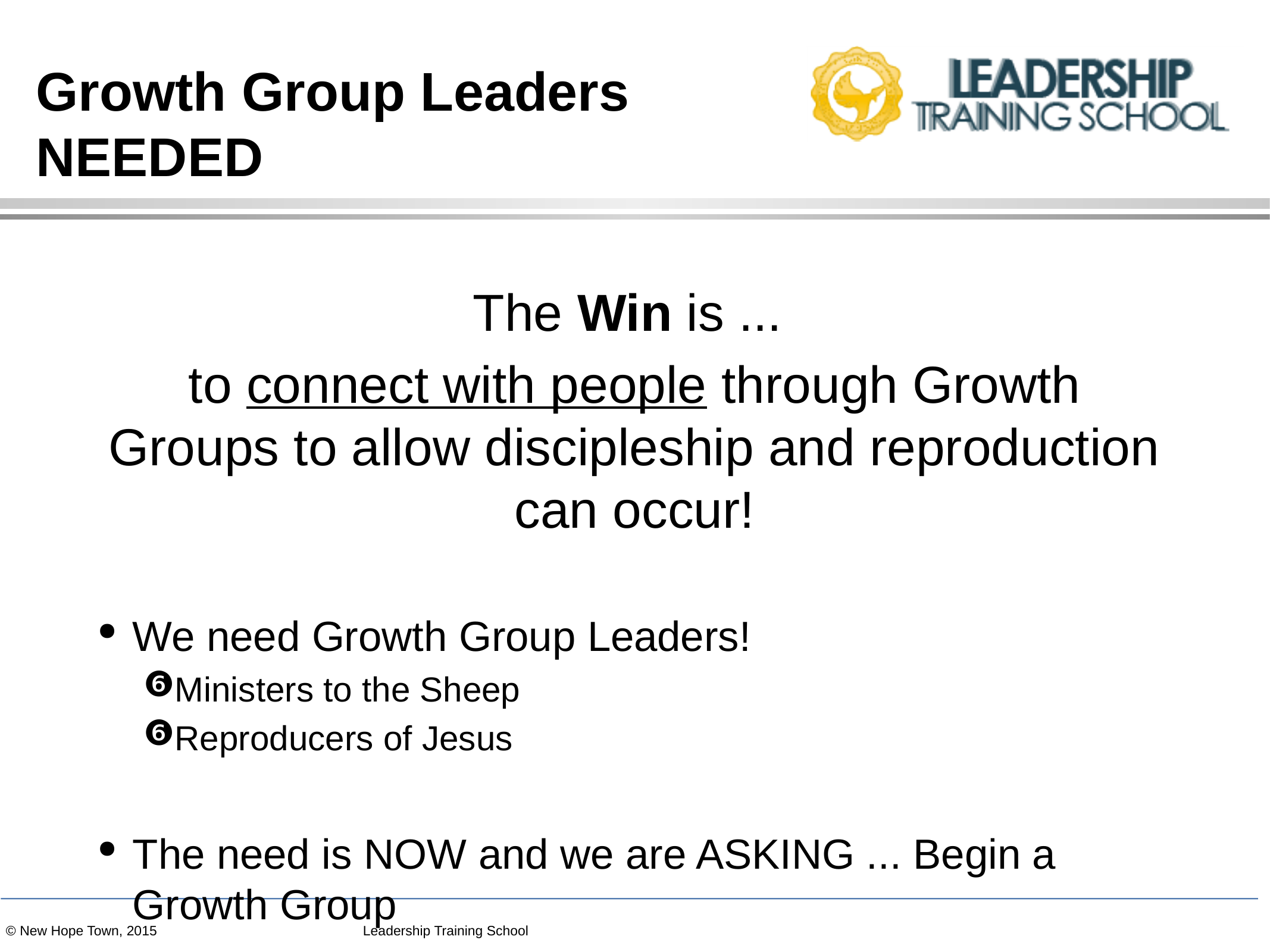

# Growth Group Leaders
NEEDED
The Win is ...
to connect with people through Growth Groups to allow discipleship and reproduction can occur!

We need Growth Group Leaders!
Ministers to the Sheep
Reproducers of Jesus

The need is NOW and we are ASKING ... Begin a Growth Group
19